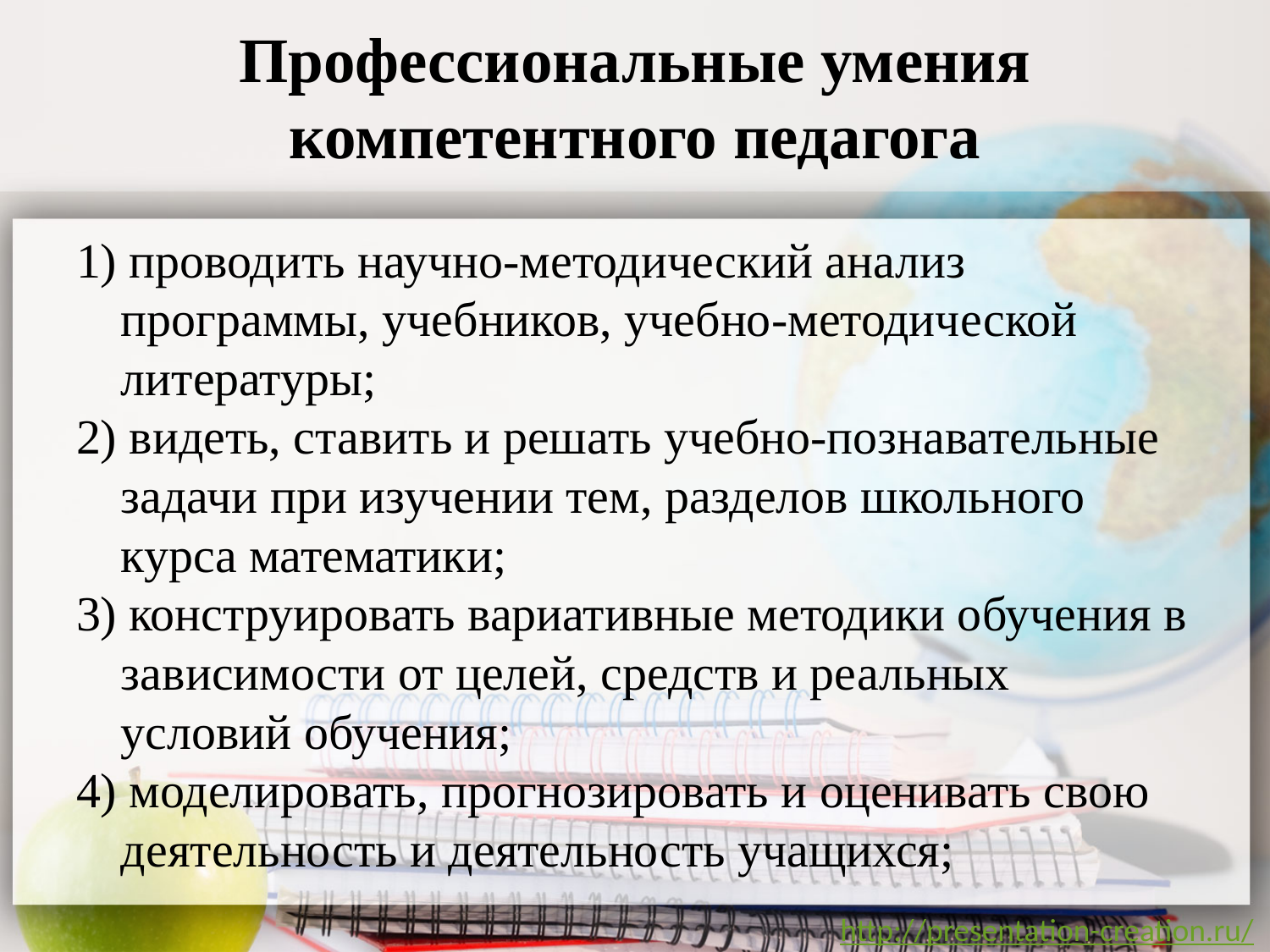

# Профессиональные умения компетентного педагога
1) проводить научно-методический анализ программы, учебников, учебно-методической литературы;
2) видеть, ставить и решать учебно-познавательные задачи при изучении тем, разделов школьного курса математики;
3) конструировать вариативные методики обучения в зависимости от целей, средств и реальных условий обучения;
4) моделировать, прогнозировать и оценивать свою деятельность и деятельность учащихся;